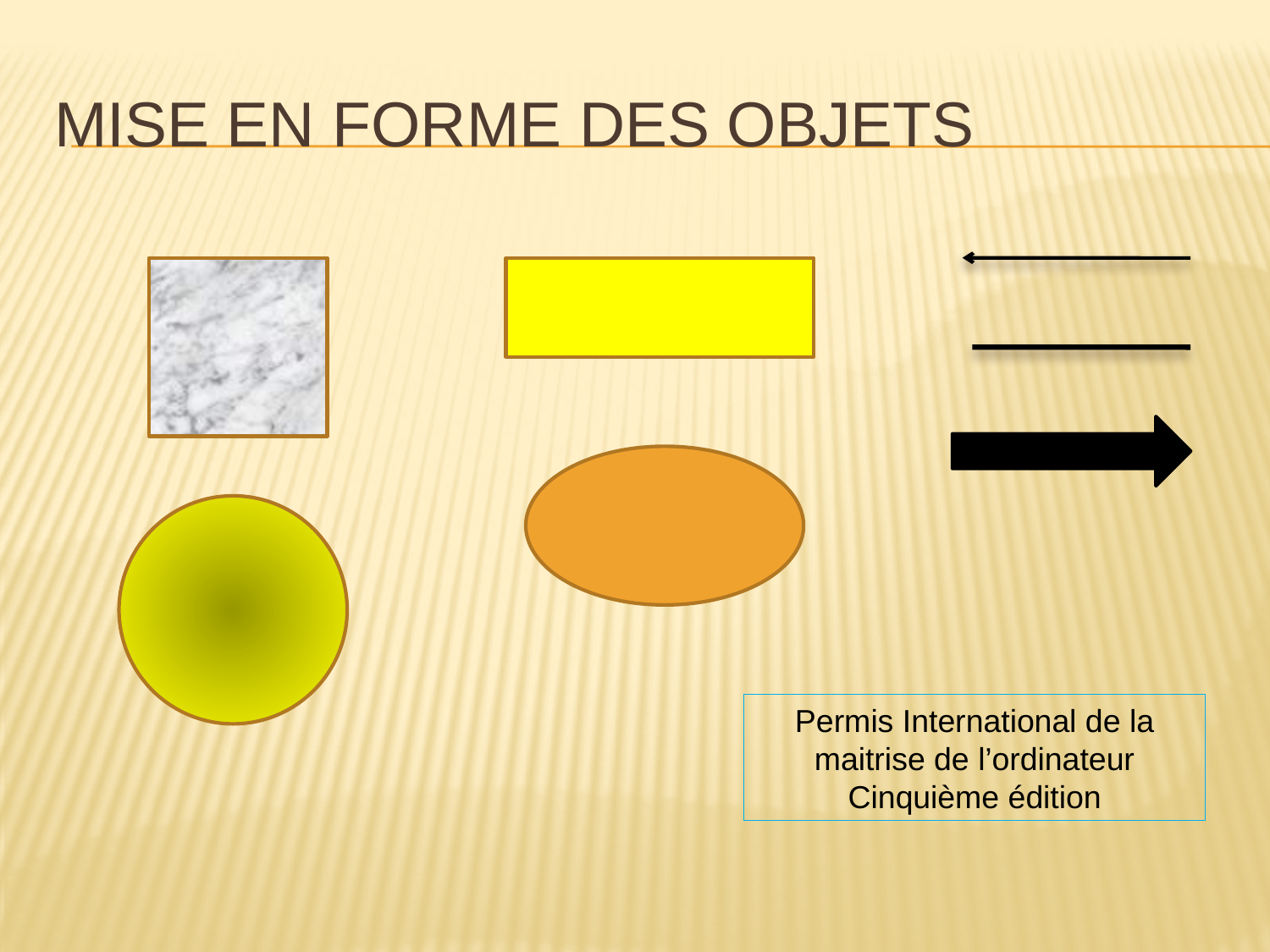

# Mise en forme des objets

Permis International de la maitrise de l’ordinateur
Cinquième édition